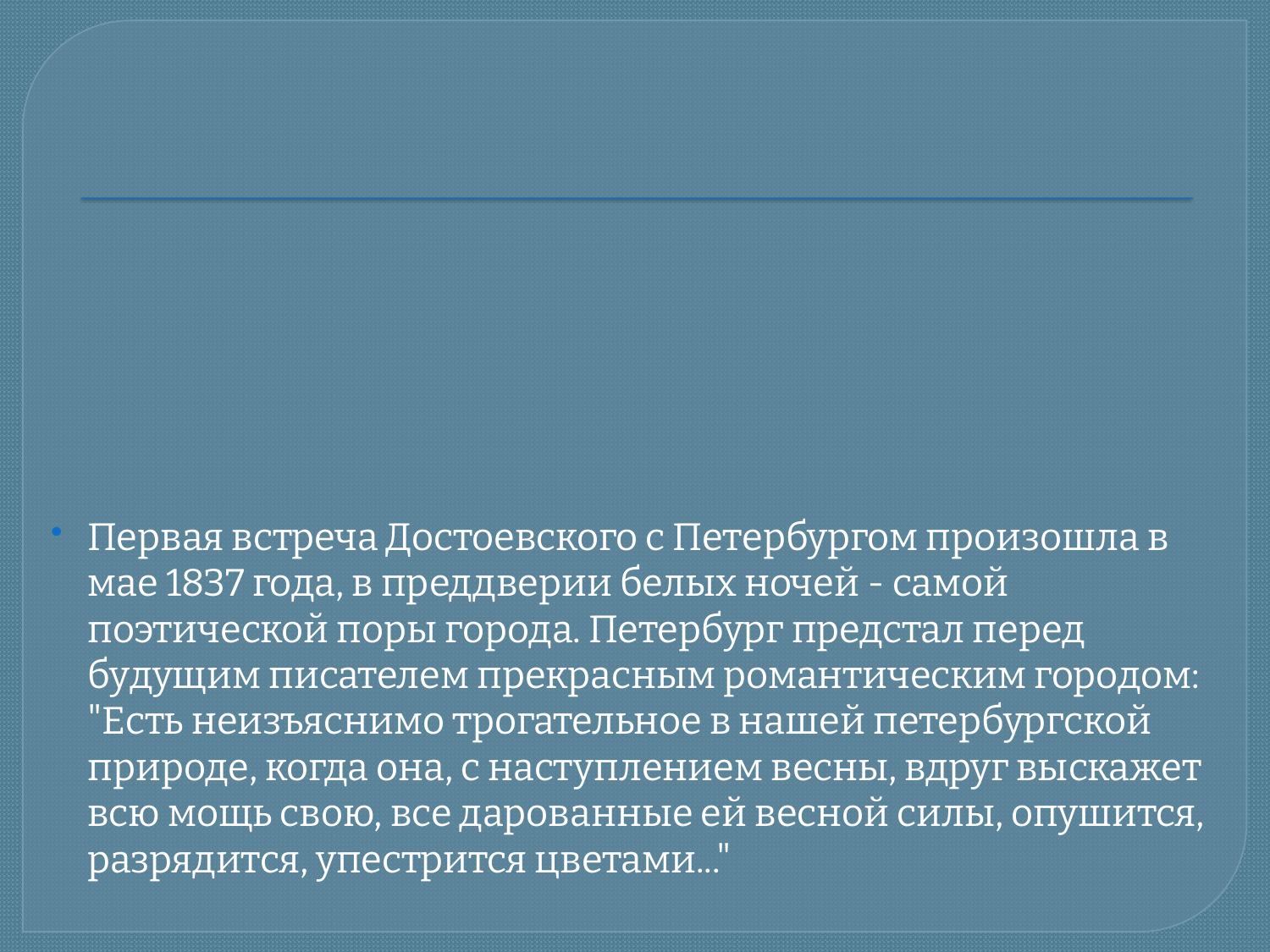

Первая встреча Достоевского с Петербургом произошла в мае 1837 года, в преддверии белых ночей - самой поэтической поры города. Петербург предстал перед будущим писателем прекрасным романтическим городом: "Есть неизъяснимо трогательное в нашей петербургской природе, когда она, с наступлением весны, вдруг выскажет всю мощь свою, все дарованные ей весной силы, опушится, разрядится, упестрится цветами..."